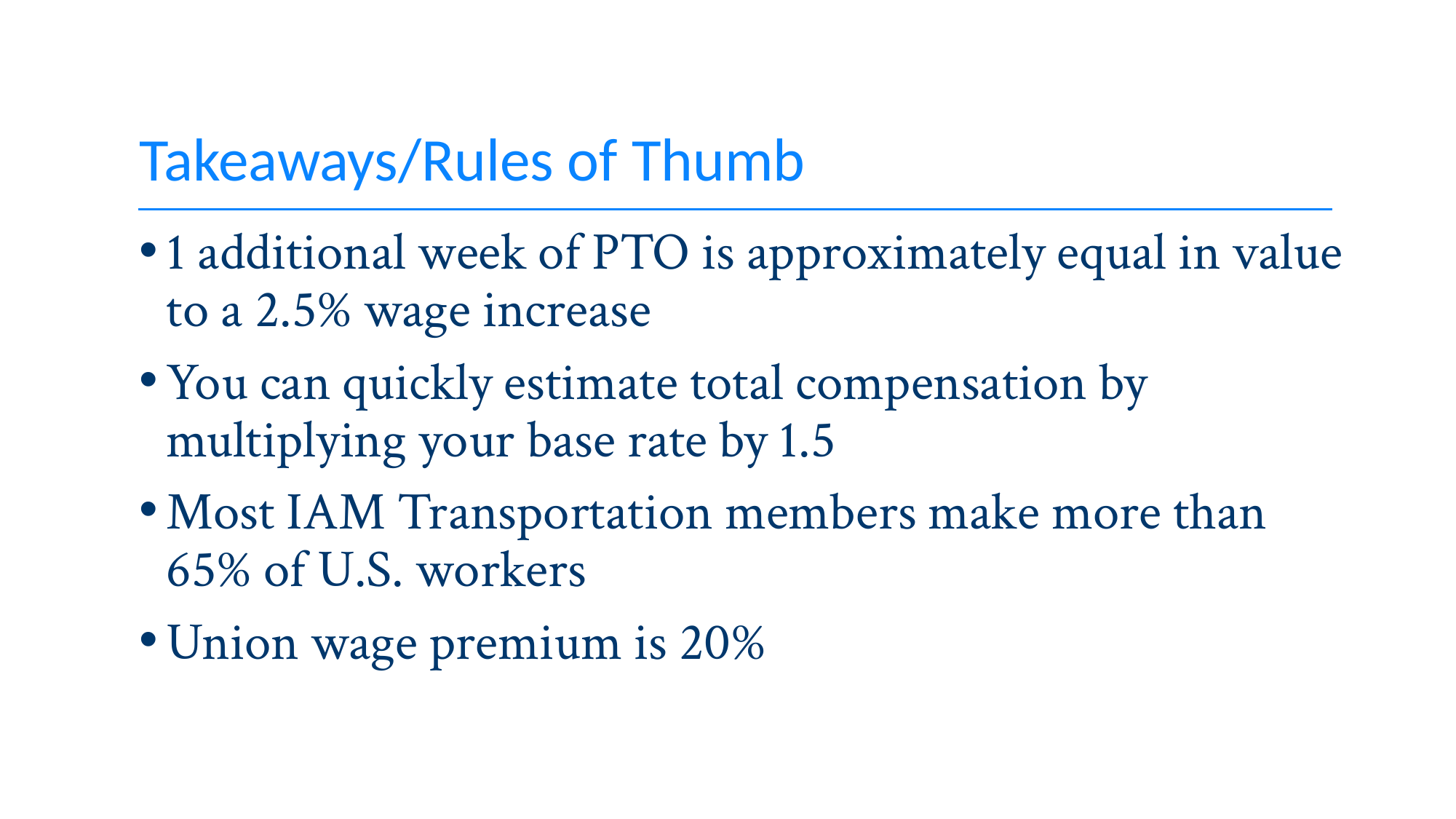

# Takeaways/Rules of Thumb
1 additional week of PTO is approximately equal in value to a 2.5% wage increase
You can quickly estimate total compensation by multiplying your base rate by 1.5
Most IAM Transportation members make more than  65% of U.S. workers
Union wage premium is 20%